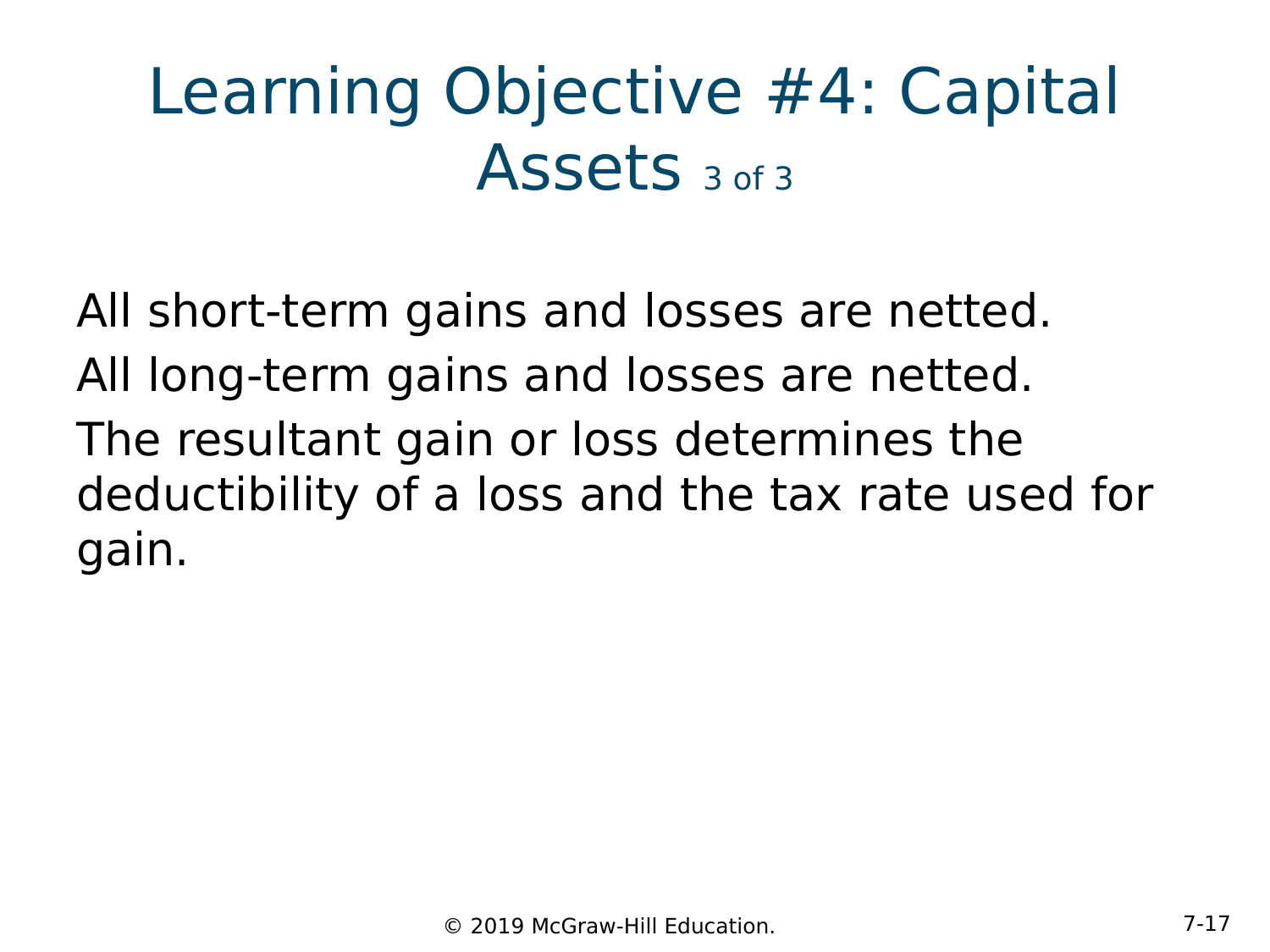

# Learning Objective #4: Capital Assets 3 of 3
All short-term gains and losses are netted.
All long-term gains and losses are netted.
The resultant gain or loss determines the deductibility of a loss and the tax rate used for gain.